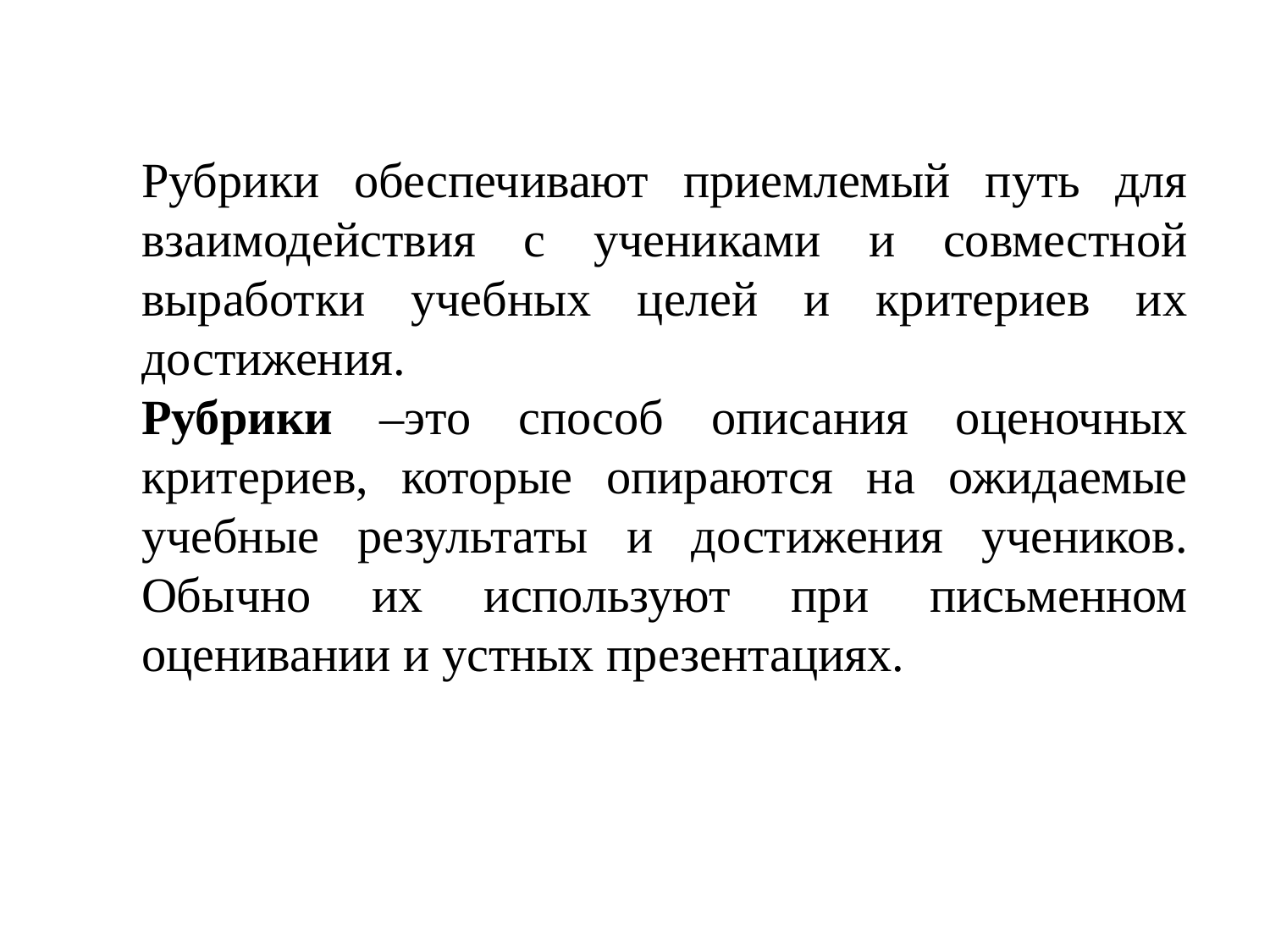

Рубрики обеспечивают приемлемый путь для взаимодействия с учениками и совместной выработки учебных целей и критериев их достижения.
Рубрики –это способ описания оценочных критериев, которые опираются на ожидаемые учебные результаты и достижения учеников. Обычно их используют при письменном оценивании и устных презентациях.